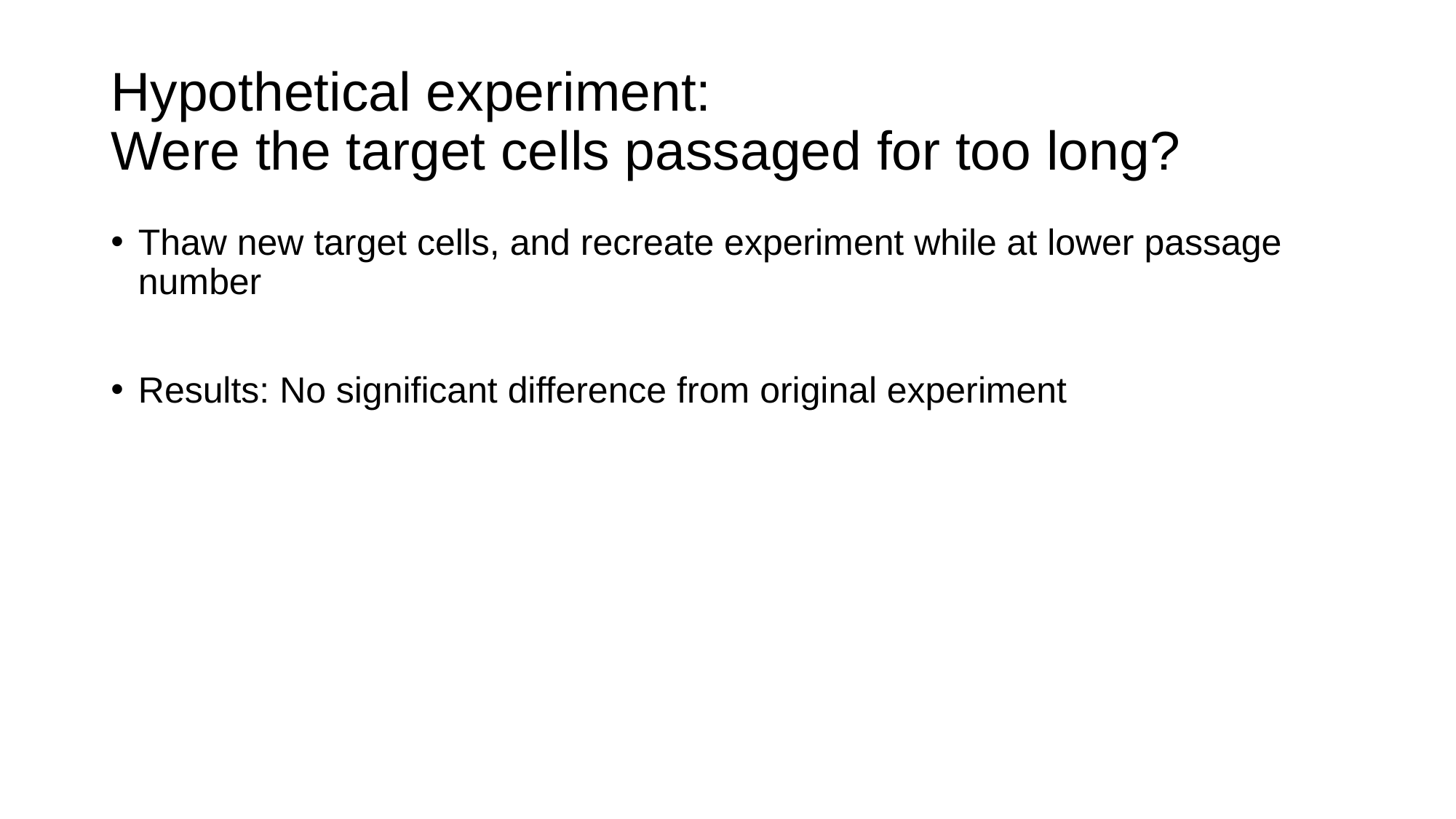

# Hypothetical experiment: Were the target cells passaged for too long?
Thaw new target cells, and recreate experiment while at lower passage number

Results: No significant difference from original experiment